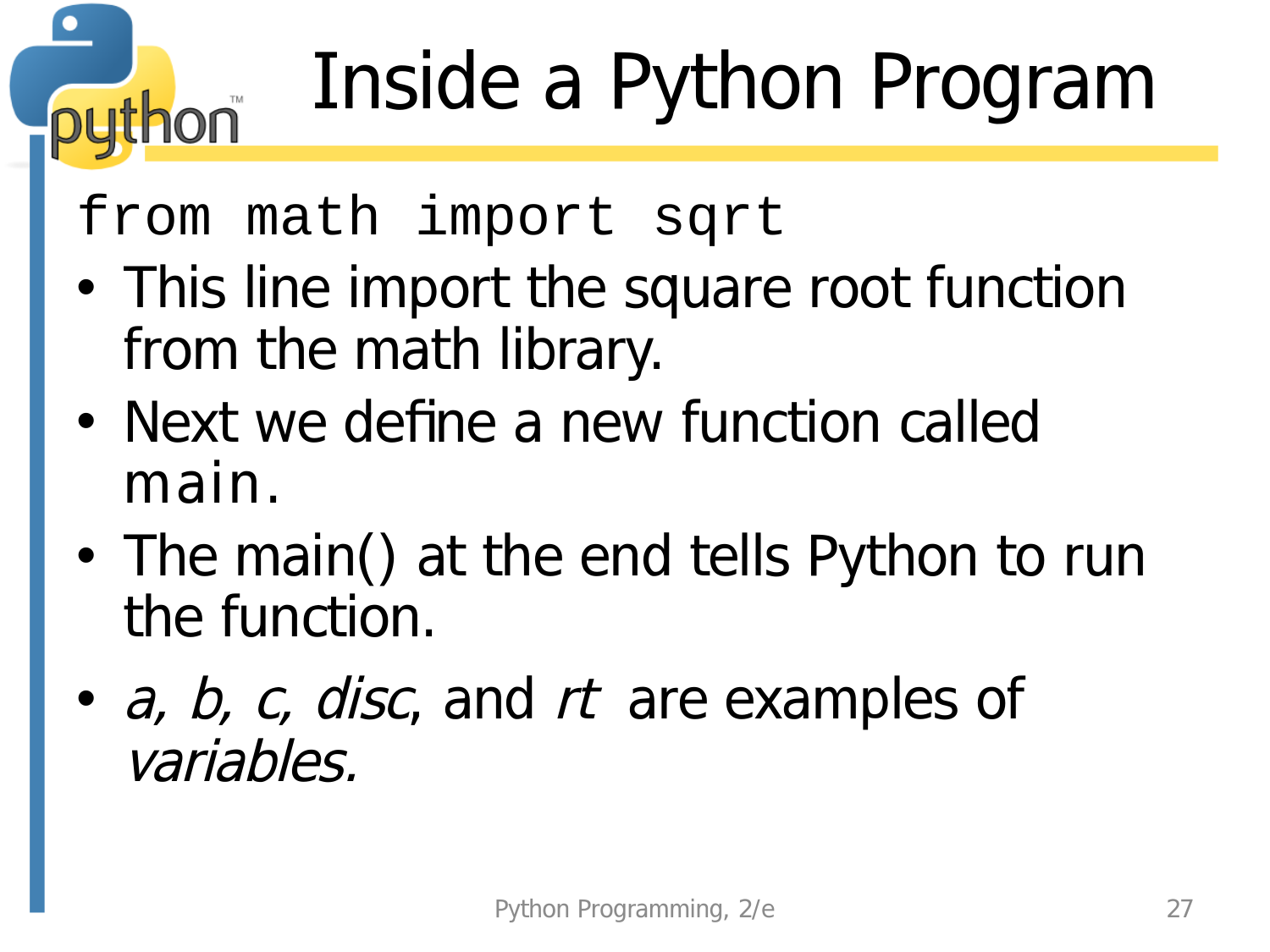

# Inside a Python Program
from math import sqrt
This line import the square root function from the math library.
Next we define a new function called main.
The main() at the end tells Python to run the function.
a, b, c, disc, and rt  are examples of variables.
Python Programming, 2/e
27